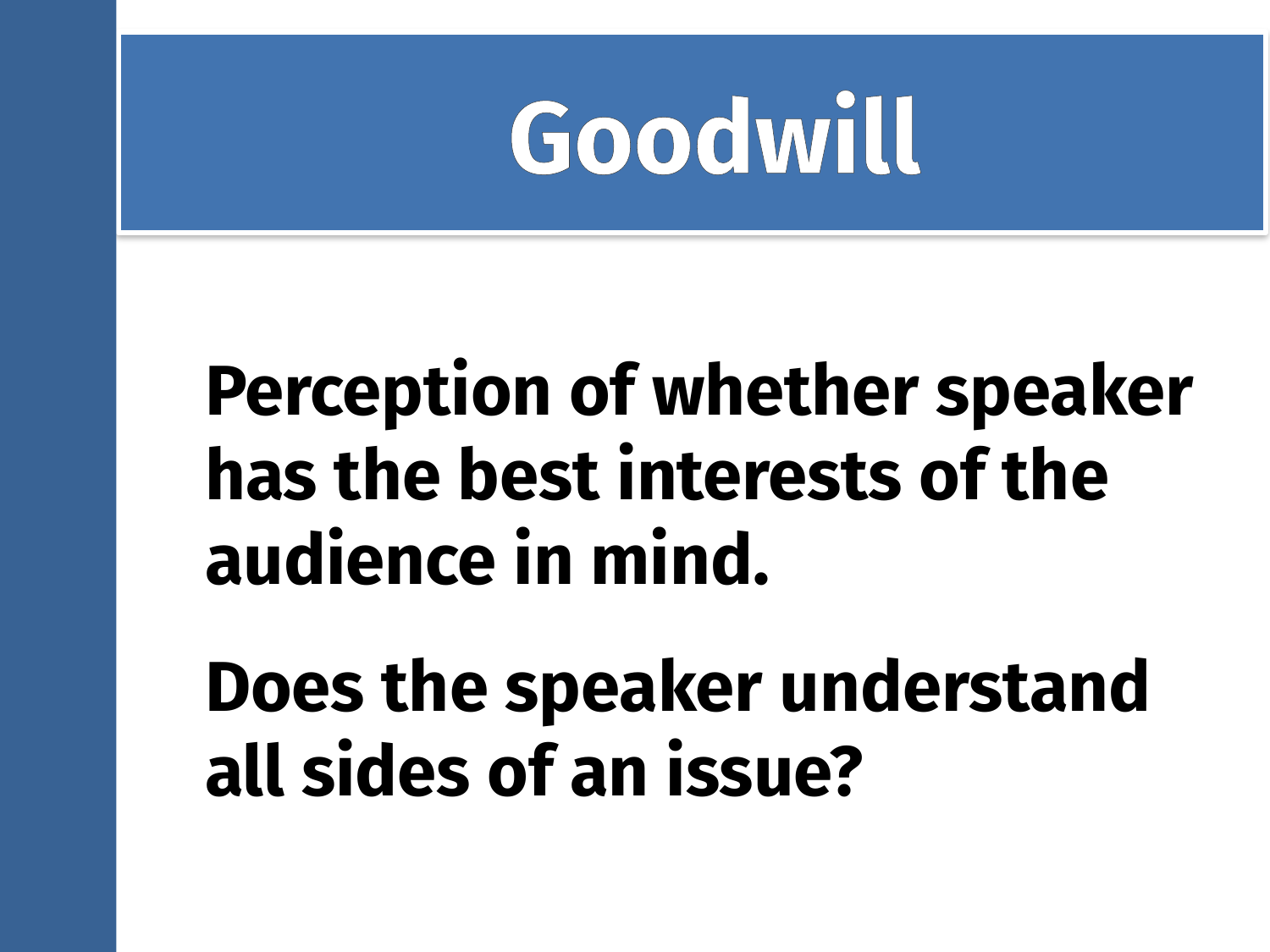

# Goodwill
Perception of whether speaker has the best interests of the audience in mind.
Does the speaker understand all sides of an issue?